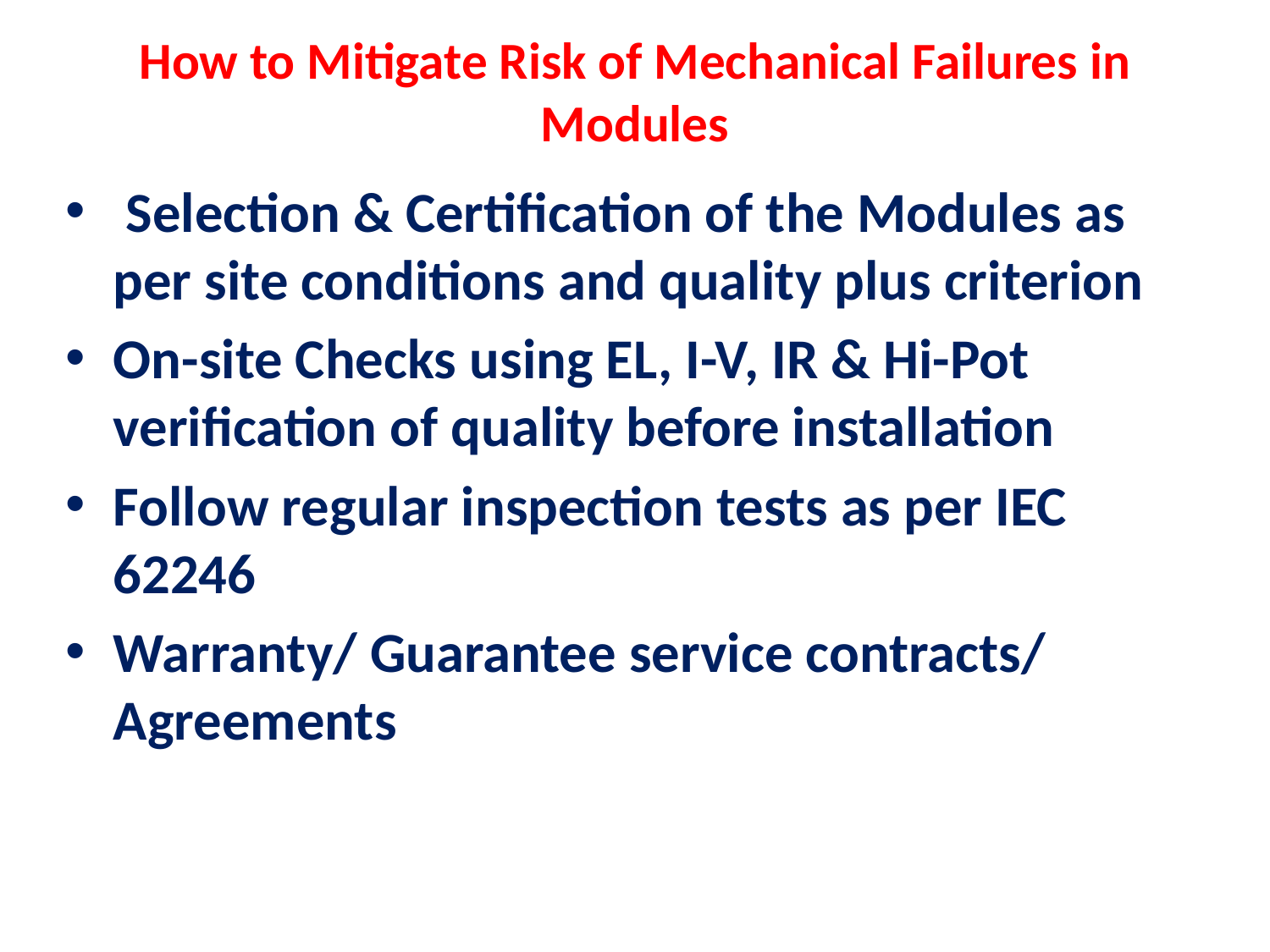

# How to Mitigate Risk of Mechanical Failures in Modules
 Selection & Certification of the Modules as per site conditions and quality plus criterion
On-site Checks using EL, I-V, IR & Hi-Pot verification of quality before installation
Follow regular inspection tests as per IEC 62246
Warranty/ Guarantee service contracts/ Agreements